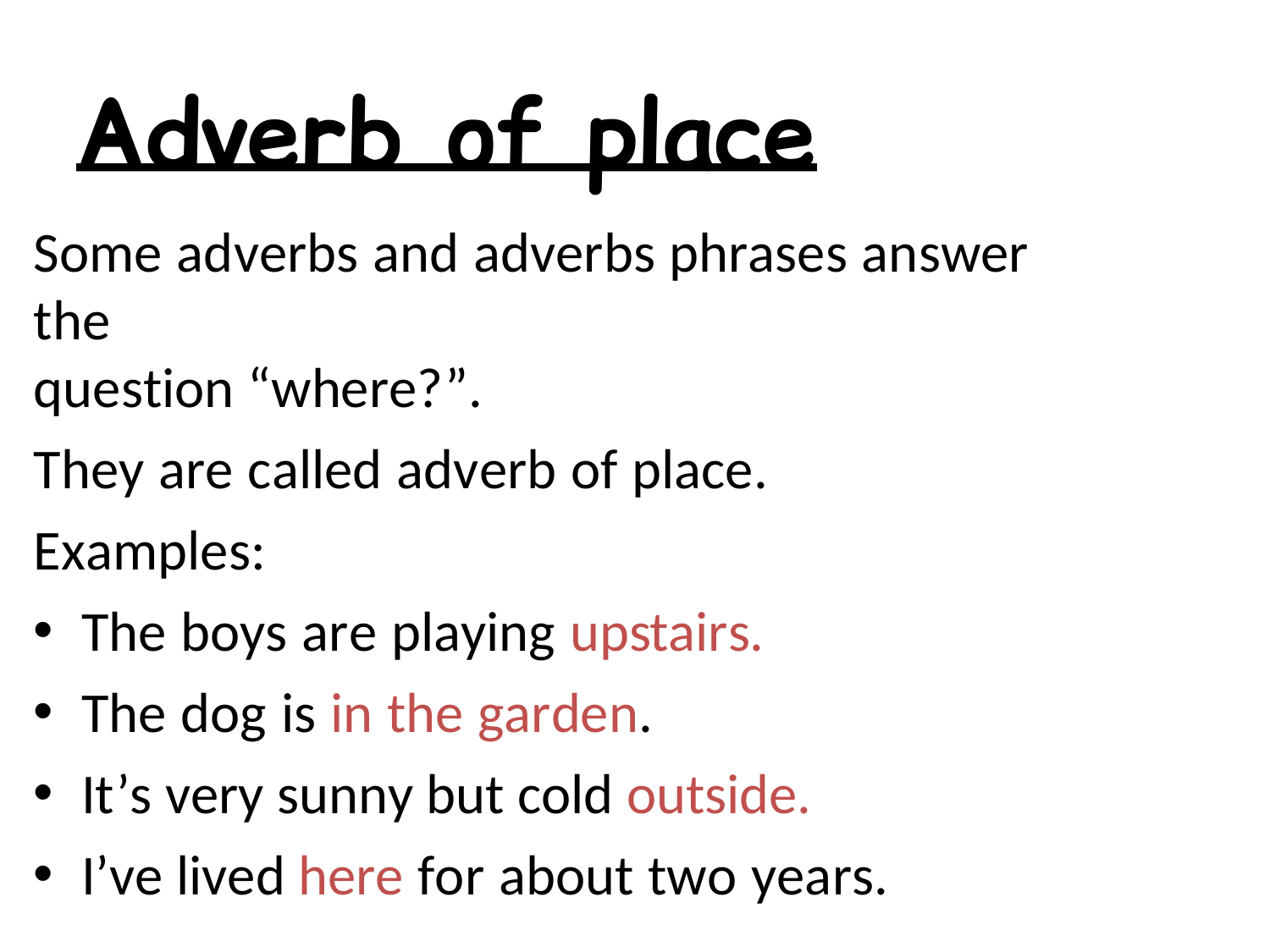

Adverb	of	place

Some adverbs and adverbs phrases answer the
question “where?”.
They are called adverb of place.
Examples:
The boys are playing upstairs.
The dog is in the garden.
It’s very sunny but cold outside.
I’ve lived here for about two years.